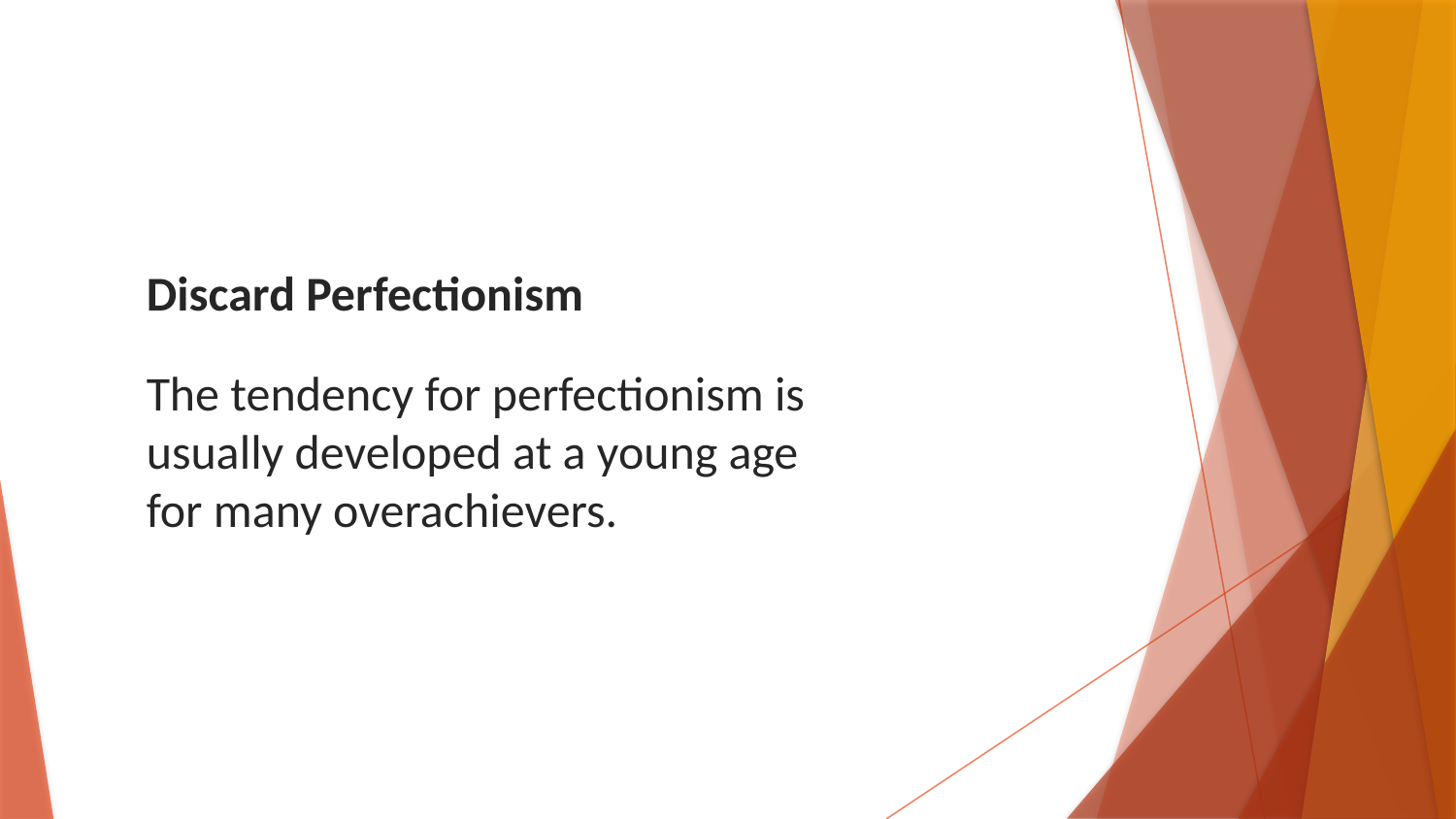

Discard Perfectionism
The tendency for perfectionism is usually developed at a young age for many overachievers.